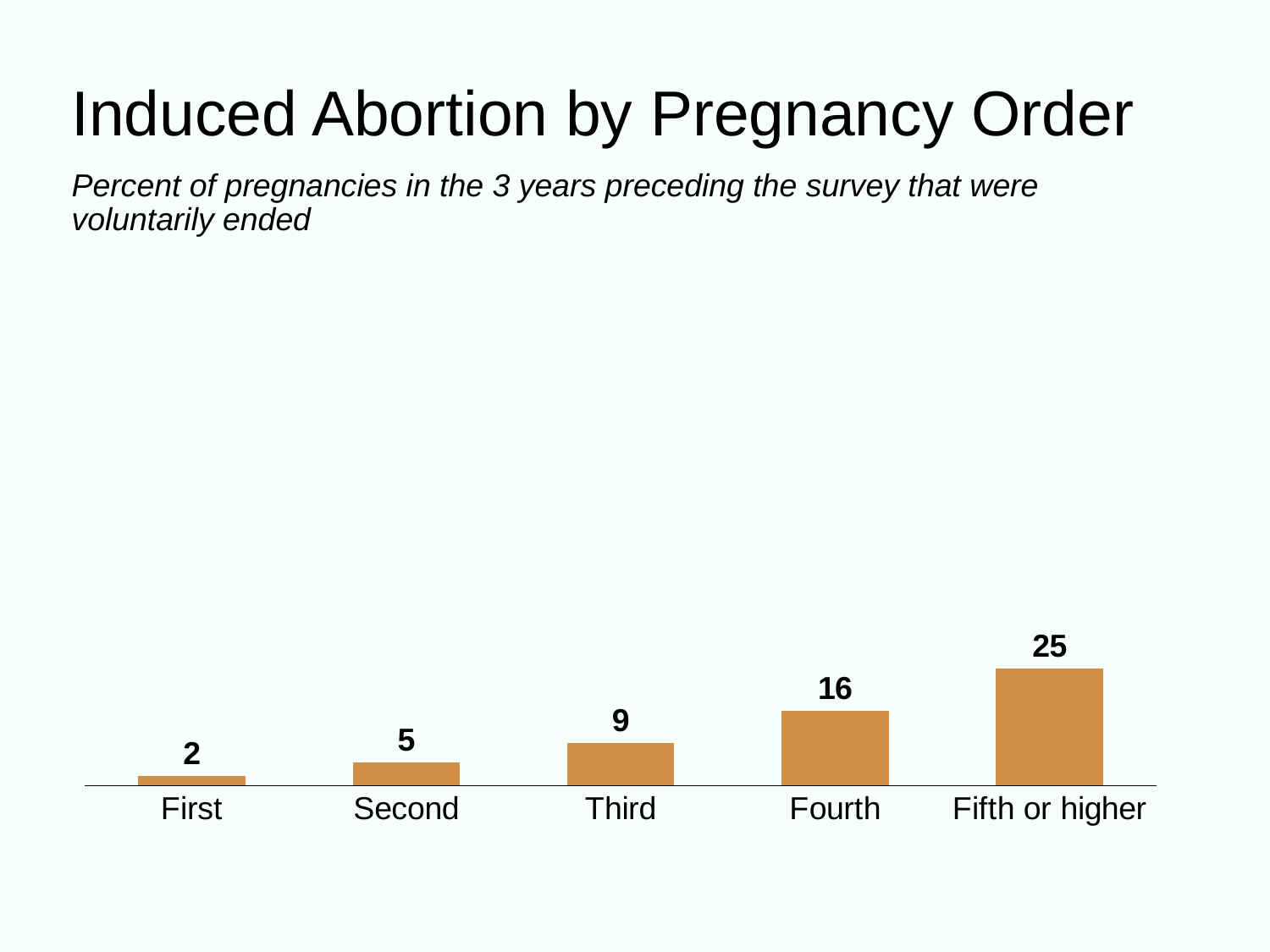

# Induced Abortion by Pregnancy Order
Percent of pregnancies in the 3 years preceding the survey that were voluntarily ended

### Chart

| Category | First |
|---|---|
| First | 2.0 |
| Second | 5.0 |
| Third | 9.0 |
| Fourth | 16.0 |
| Fifth or higher | 25.0 |